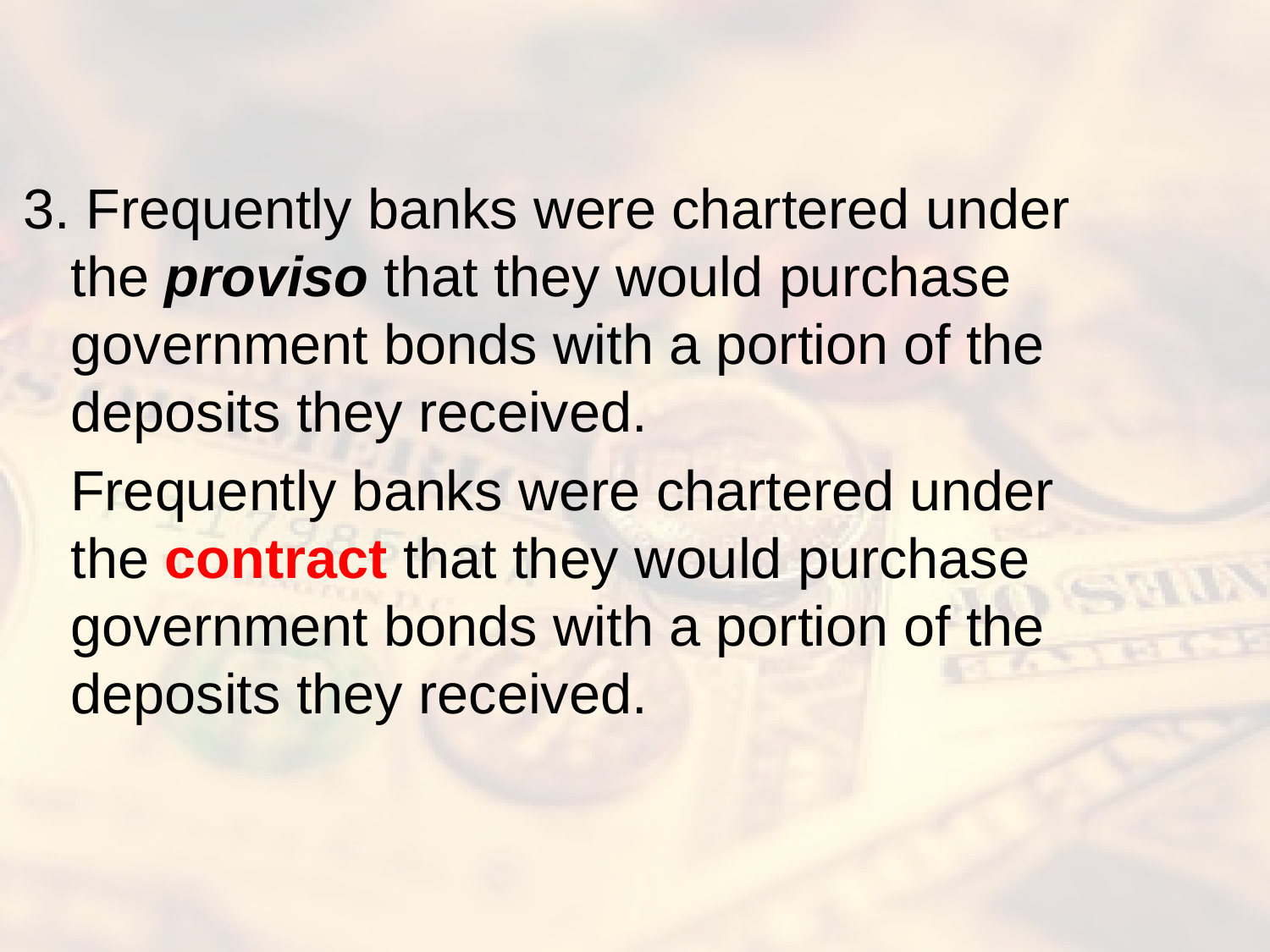

#
3. Frequently banks were chartered under the proviso that they would purchase government bonds with a portion of the deposits they received.
   Frequently banks were chartered under the contract that they would purchase government bonds with a portion of the deposits they received.